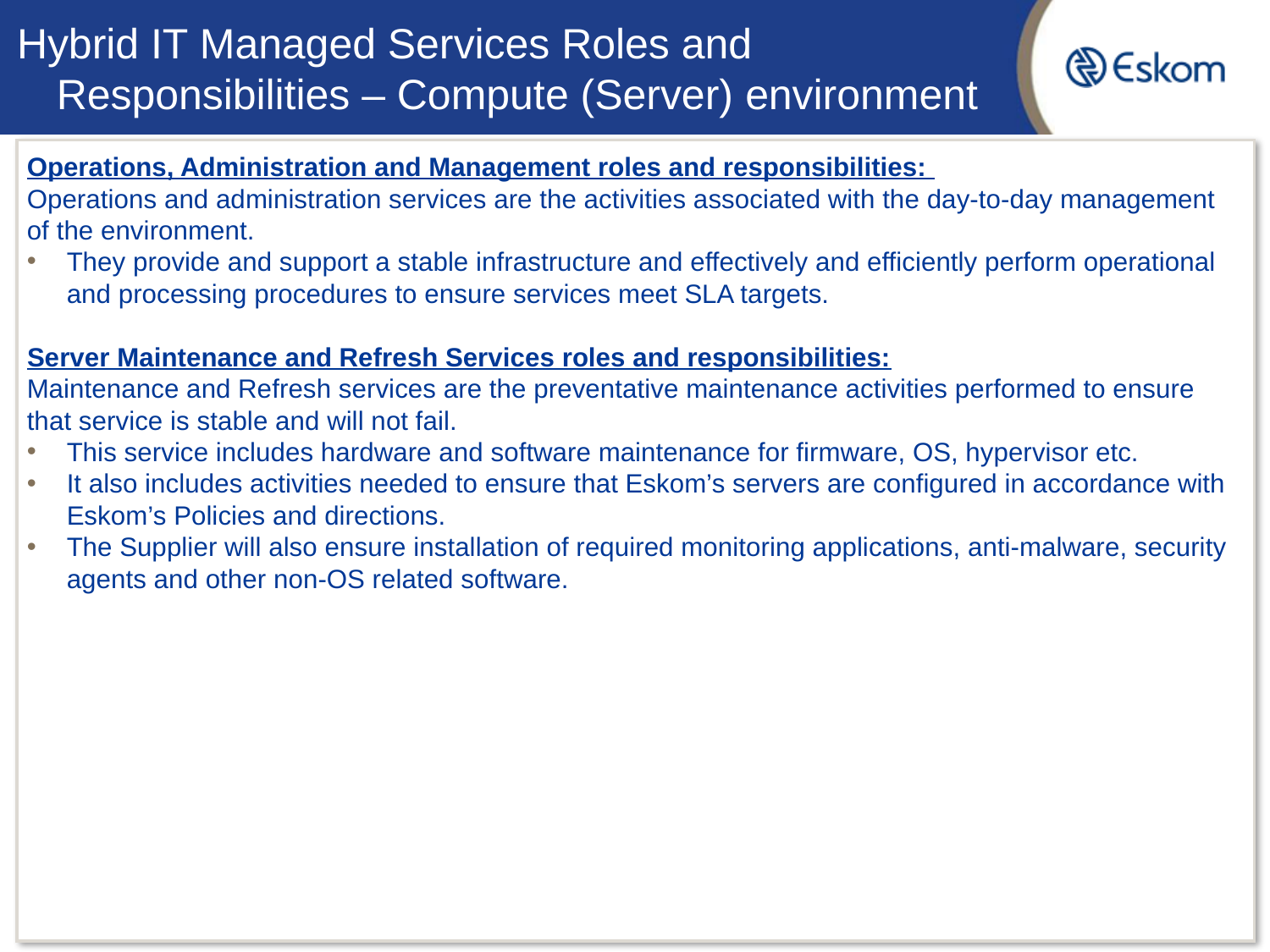

# Hybrid IT Managed Services Roles and Responsibilities – Compute (Server) environment
Operations, Administration and Management roles and responsibilities:
Operations and administration services are the activities associated with the day‑to‑day management of the environment.
They provide and support a stable infrastructure and effectively and efficiently perform operational and processing procedures to ensure services meet SLA targets.

Server Maintenance and Refresh Services roles and responsibilities:
Maintenance and Refresh services are the preventative maintenance activities performed to ensure that service is stable and will not fail.
This service includes hardware and software maintenance for firmware, OS, hypervisor etc.
It also includes activities needed to ensure that Eskom’s servers are configured in accordance with Eskom’s Policies and directions.
The Supplier will also ensure installation of required monitoring applications, anti-malware, security agents and other non-OS related software.